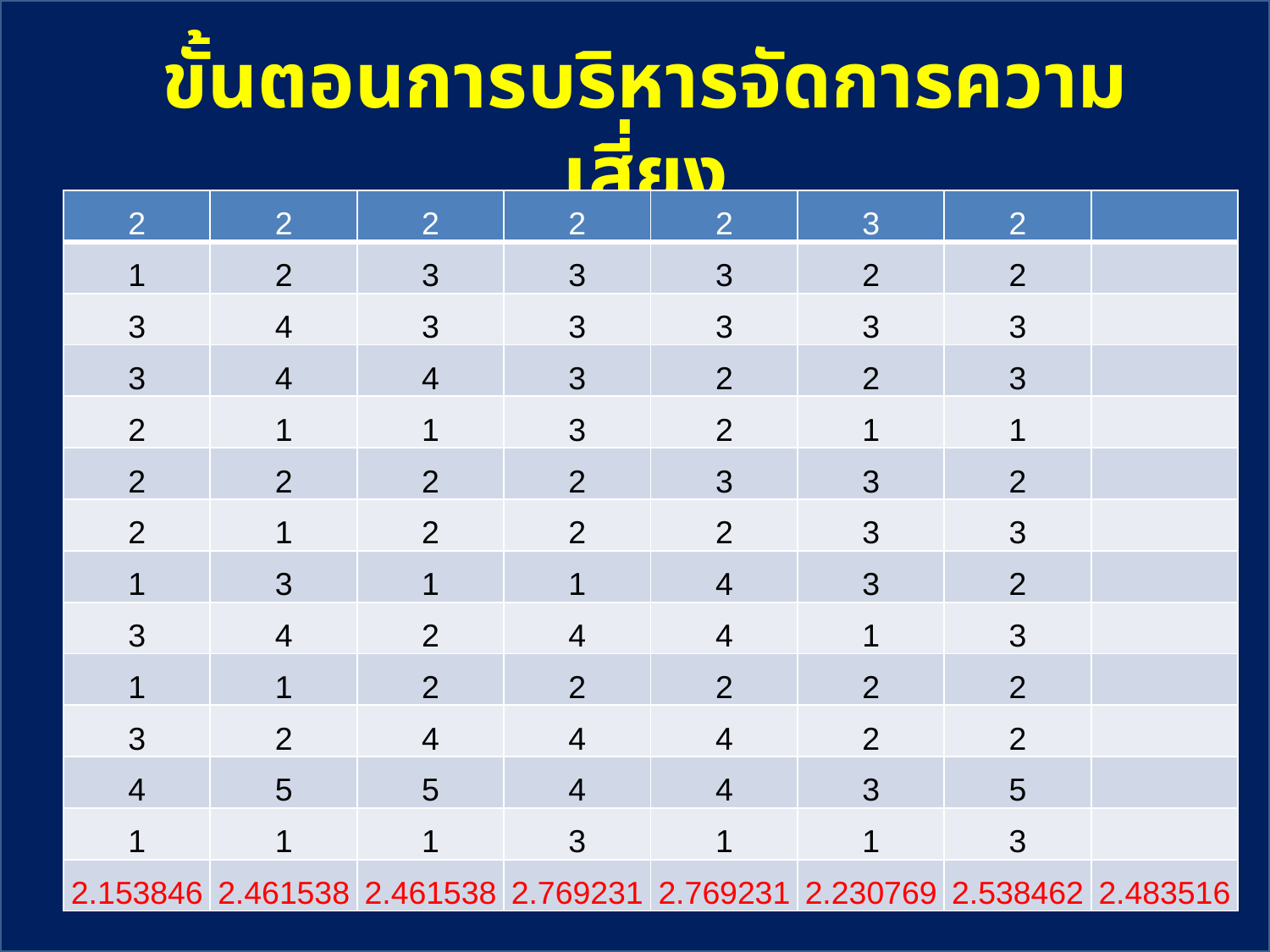

ข้อ
# ขั้นตอนการบริหารจัดการความเสี่ยง
| 2 | 2 | 2 | 2 | 2 | 3 | 2 |  |
| --- | --- | --- | --- | --- | --- | --- | --- |
| 1 | 2 | 3 | 3 | 3 | 2 | 2 |  |
| 3 | 4 | 3 | 3 | 3 | 3 | 3 |  |
| 3 | 4 | 4 | 3 | 2 | 2 | 3 |  |
| 2 | 1 | 1 | 3 | 2 | 1 | 1 |  |
| 2 | 2 | 2 | 2 | 3 | 3 | 2 |  |
| 2 | 1 | 2 | 2 | 2 | 3 | 3 |  |
| 1 | 3 | 1 | 1 | 4 | 3 | 2 |  |
| 3 | 4 | 2 | 4 | 4 | 1 | 3 |  |
| 1 | 1 | 2 | 2 | 2 | 2 | 2 |  |
| 3 | 2 | 4 | 4 | 4 | 2 | 2 |  |
| 4 | 5 | 5 | 4 | 4 | 3 | 5 |  |
| 1 | 1 | 1 | 3 | 1 | 1 | 3 |  |
| 2.153846 | 2.461538 | 2.461538 | 2.769231 | 2.769231 | 2.230769 | 2.538462 | 2.483516 |